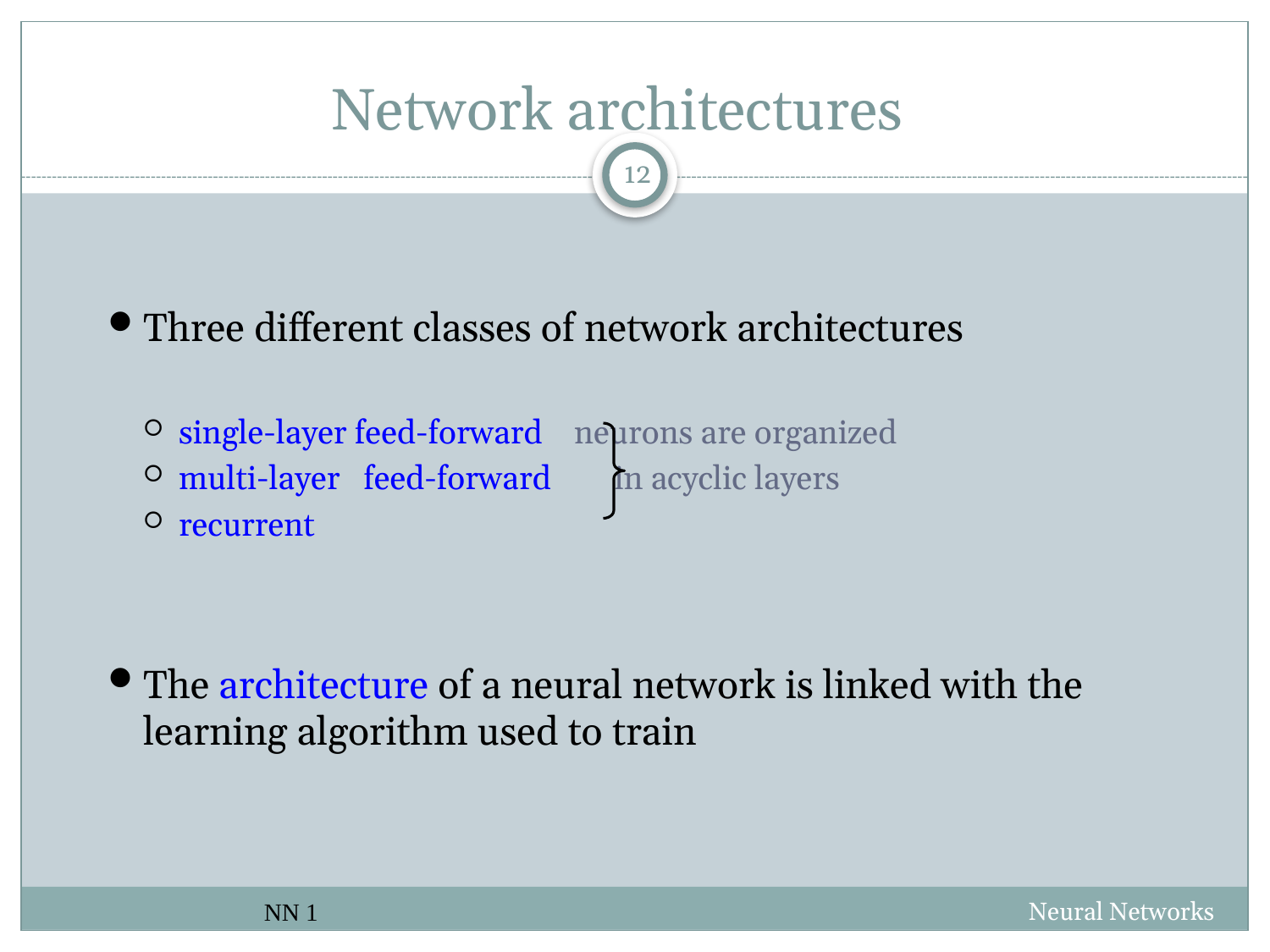

# Network architectures
12
Three different classes of network architectures

single-layer feed-forward    neurons are organized
multi-layer   feed-forward        in acyclic layers
recurrent

The architecture of a neural network is linked with the learning algorithm used to train

Neural Networks
NN 1